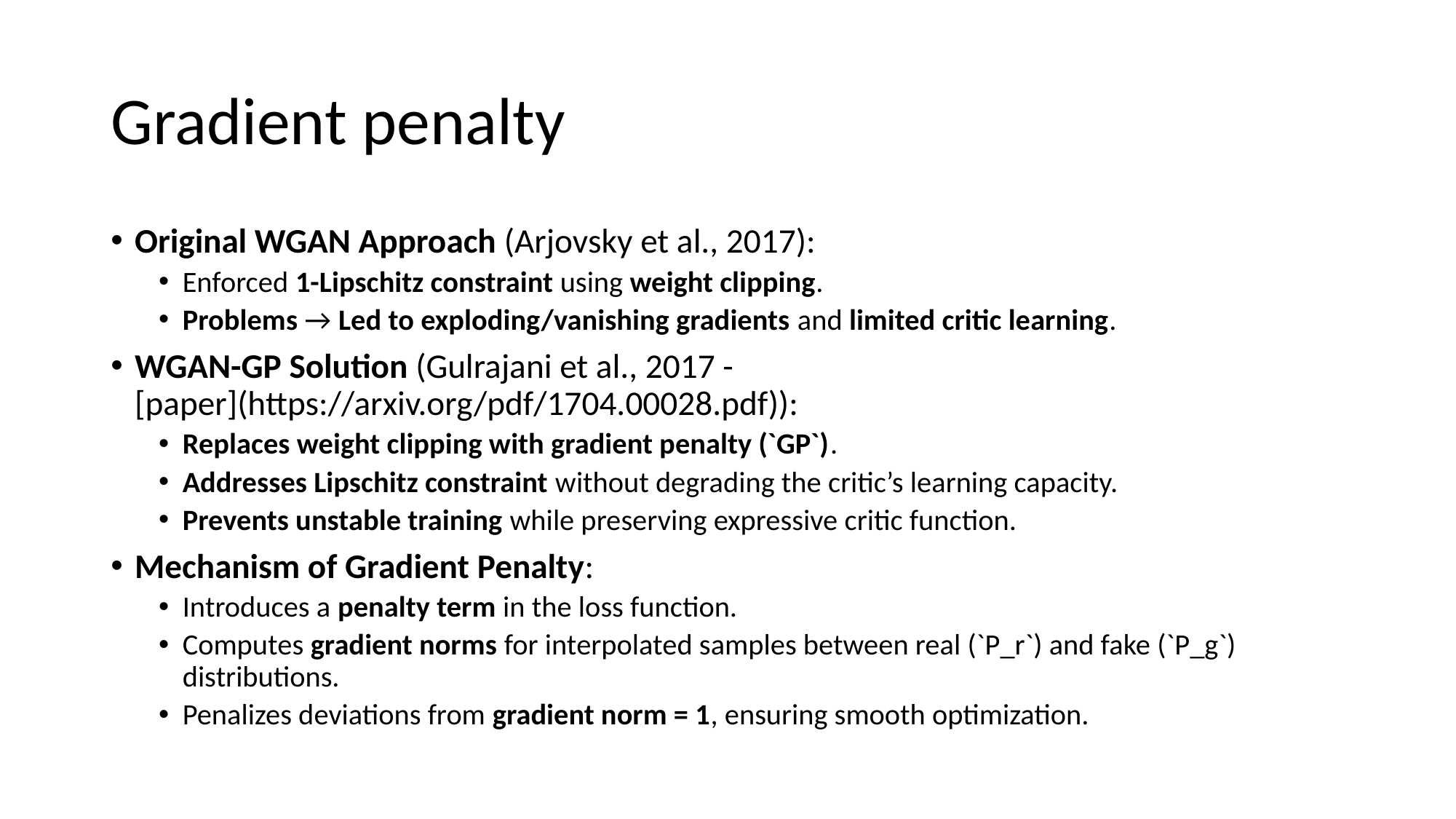

# Gradient penalty
Original WGAN Approach (Arjovsky et al., 2017):
Enforced 1-Lipschitz constraint using weight clipping.
Problems → Led to exploding/vanishing gradients and limited critic learning.
WGAN-GP Solution (Gulrajani et al., 2017 - [paper](https://arxiv.org/pdf/1704.00028.pdf)):
Replaces weight clipping with gradient penalty (`GP`).
Addresses Lipschitz constraint without degrading the critic’s learning capacity.
Prevents unstable training while preserving expressive critic function.
Mechanism of Gradient Penalty:
Introduces a penalty term in the loss function.
Computes gradient norms for interpolated samples between real (`P_r`) and fake (`P_g`) distributions.
Penalizes deviations from gradient norm = 1, ensuring smooth optimization.